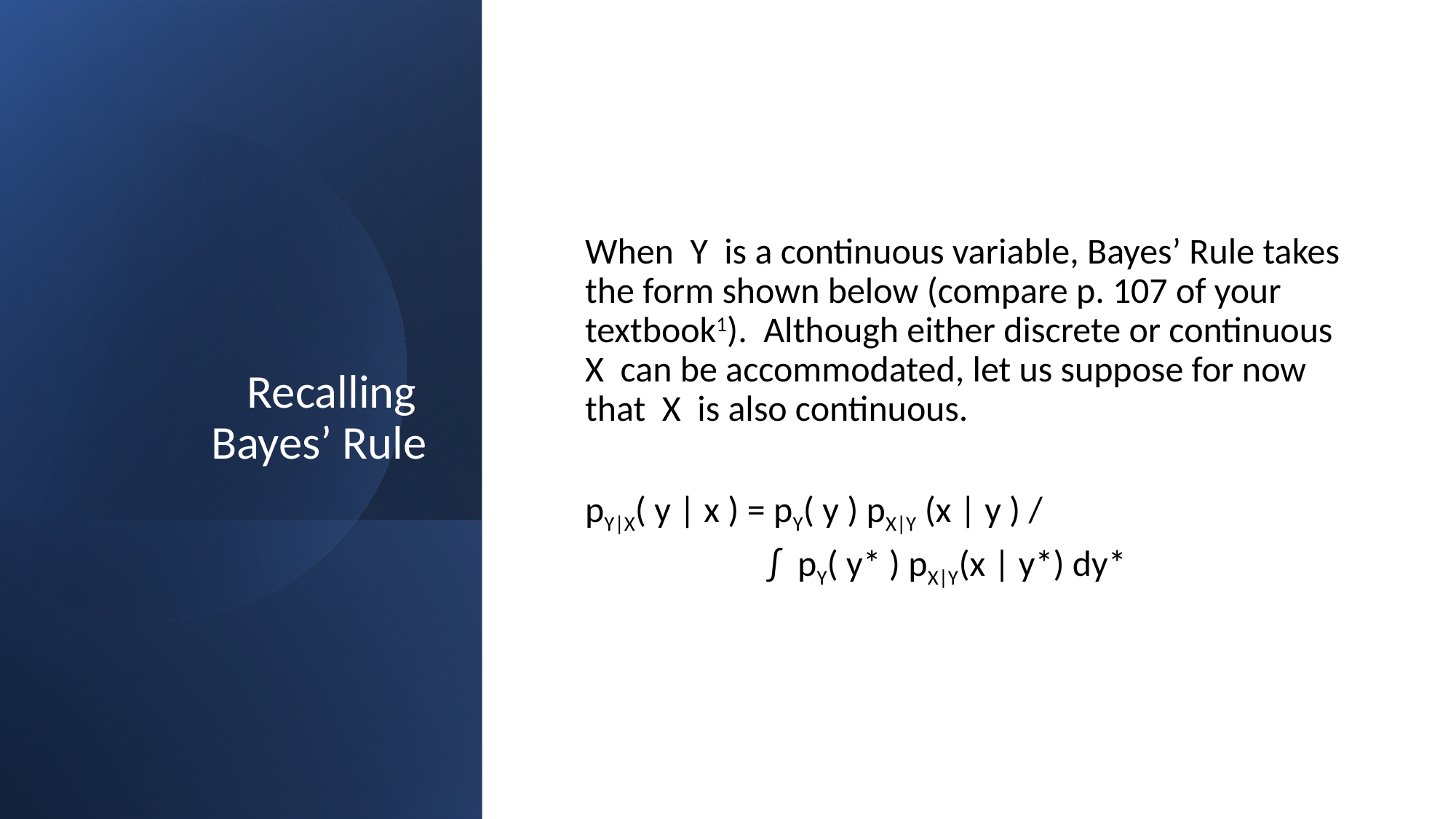

# Recalling Bayes’ Rule
When  Y  is a continuous variable, Bayes’ Rule takes the form shown below (compare p. 107 of your textbook1).  Although either discrete or continuous  X  can be accommodated, let us suppose for now that  X  is also continuous.

pY|X( y | x ) = pY( y ) pX|Y (x | y ) /
	         ∫  pY( y* ) pX|Y(x | y*) dy*